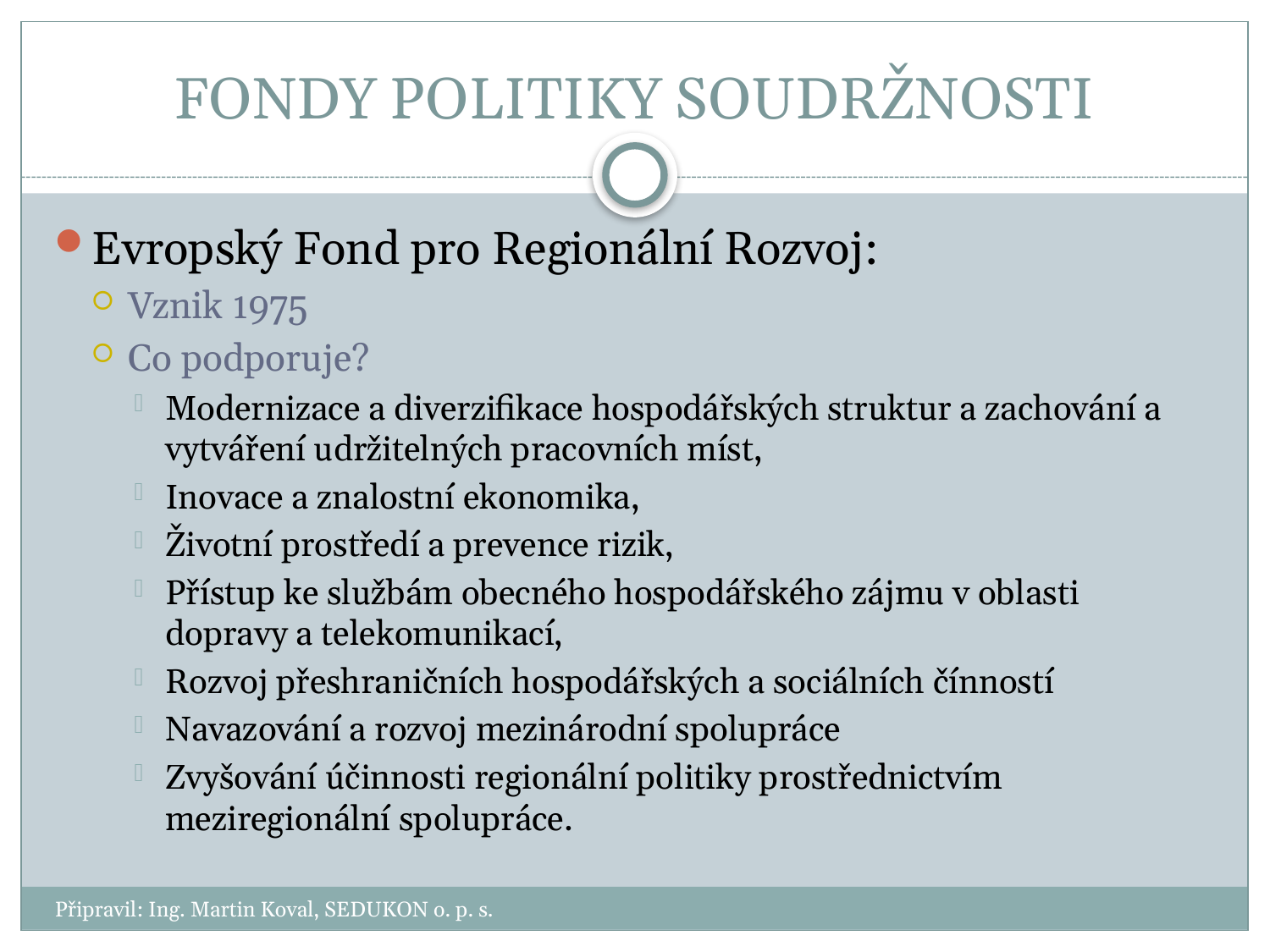

# FONDY POLITIKY SOUDRŽNOSTI
Evropský Fond pro Regionální Rozvoj:
Vznik 1975
Co podporuje?
Modernizace a diverzifikace hospodářských struktur a zachování a vytváření udržitelných pracovních míst,
Inovace a znalostní ekonomika,
Životní prostředí a prevence rizik,
Přístup ke službám obecného hospodářského zájmu v oblasti dopravy a telekomunikací,
Rozvoj přeshraničních hospodářských a sociálních čínností
Navazování a rozvoj mezinárodní spolupráce
Zvyšování účinnosti regionální politiky prostřednictvím meziregionální spolupráce.
Připravil: Ing. Martin Koval, SEDUKON o. p. s.